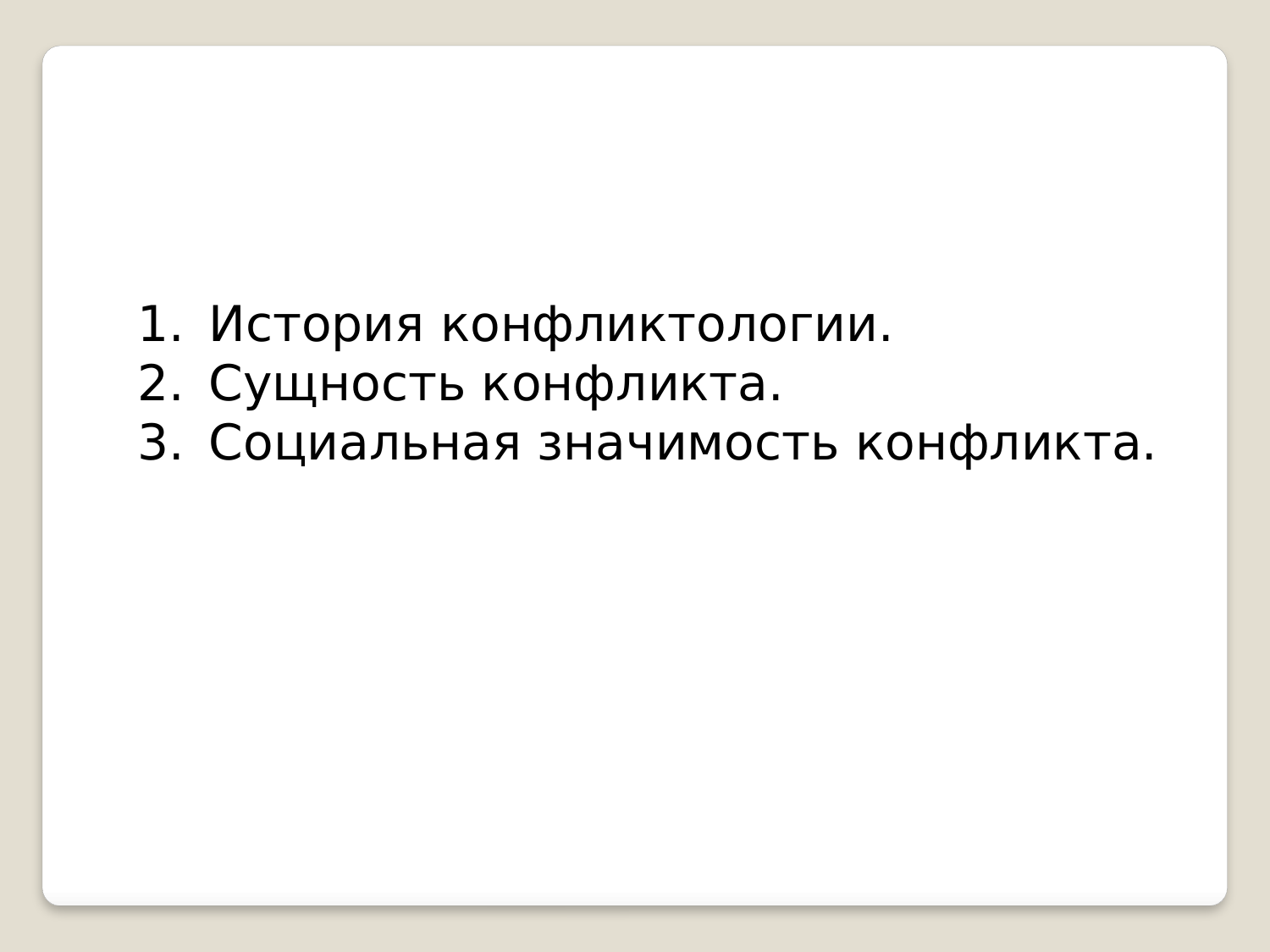

История конфликтологии.
Сущность конфликта.
Социальная значимость конфликта.